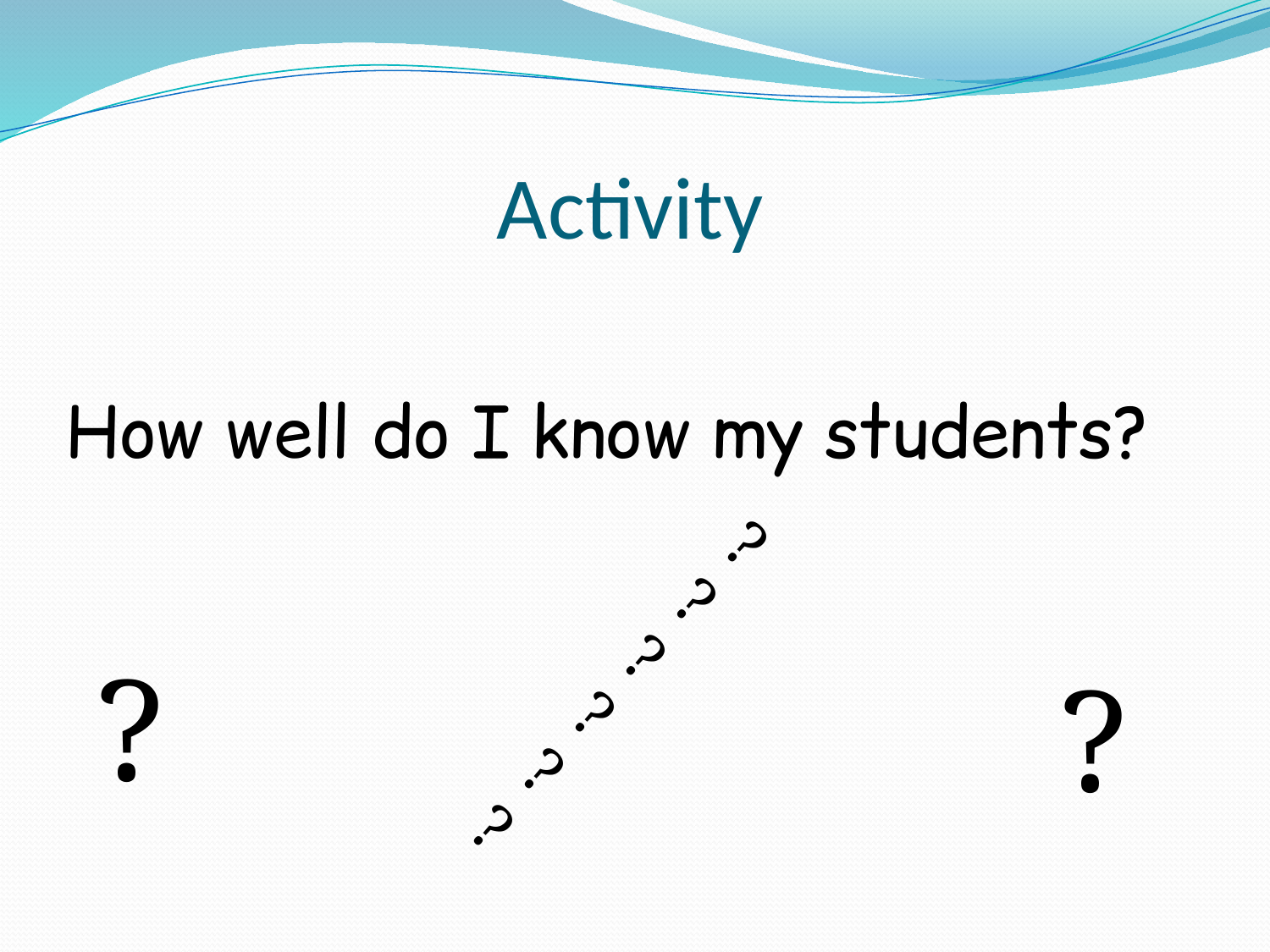

# Activity
How well do I know my students?
? ?
?
?
?
?

?
?